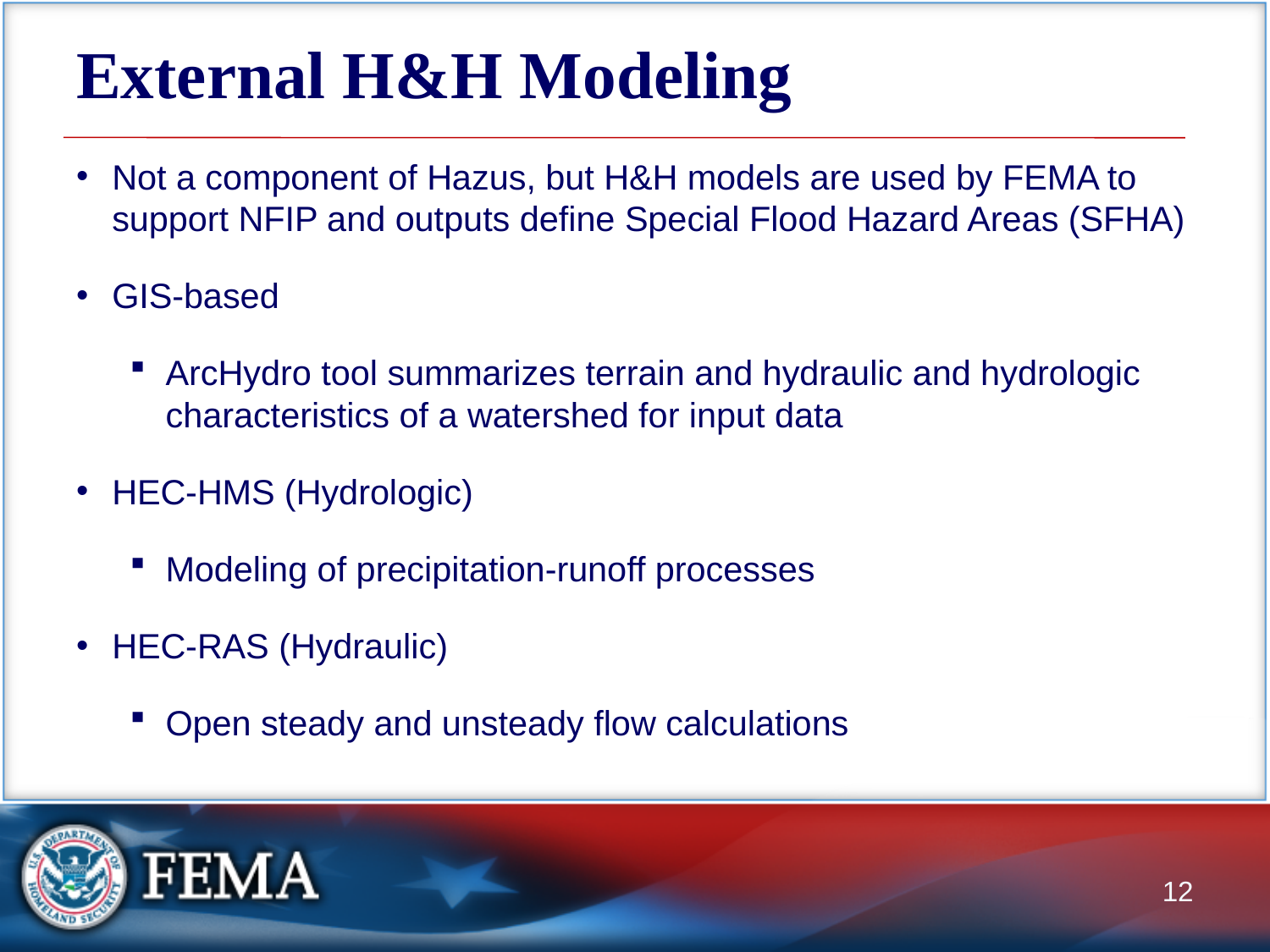

# External H&H Modeling
Not a component of Hazus, but H&H models are used by FEMA to support NFIP and outputs define Special Flood Hazard Areas (SFHA)
GIS-based
ArcHydro tool summarizes terrain and hydraulic and hydrologic characteristics of a watershed for input data
HEC-HMS (Hydrologic)
Modeling of precipitation-runoff processes
HEC-RAS (Hydraulic)
Open steady and unsteady flow calculations
12